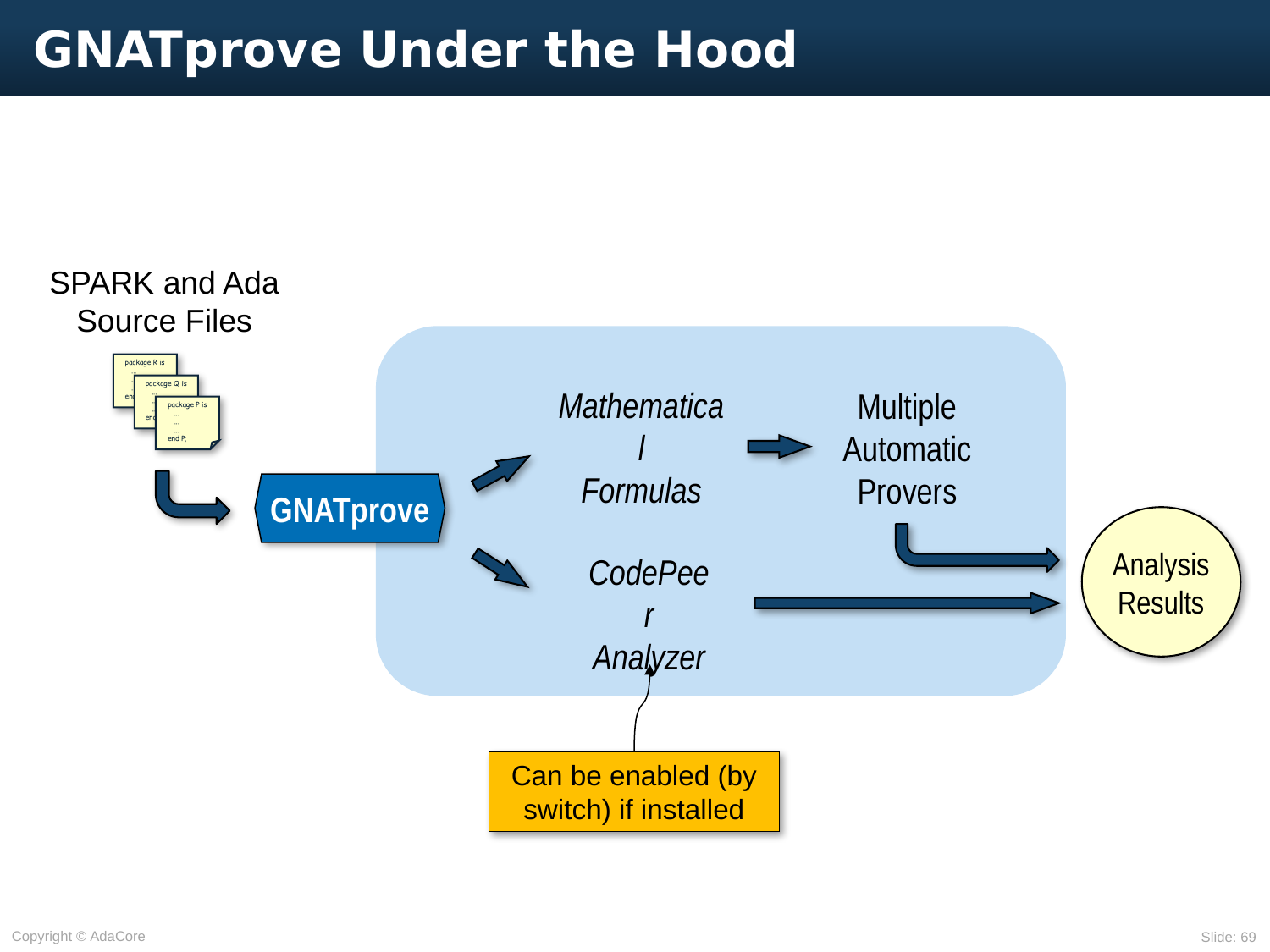

# GNATprove Under the Hood
SPARK and Ada
Source Files

package R is
   ...
   ...
   ...
end R;
Multiple
Automatic Provers
package Q is
   ...
   ...
   ...
end Q;
Mathematical
Formulas
package P is
   ...
   ...
   ...
end P;

GNATprove
Analysis
Results

CodePeer
Analyzer

Can be enabled (by switch) if installed